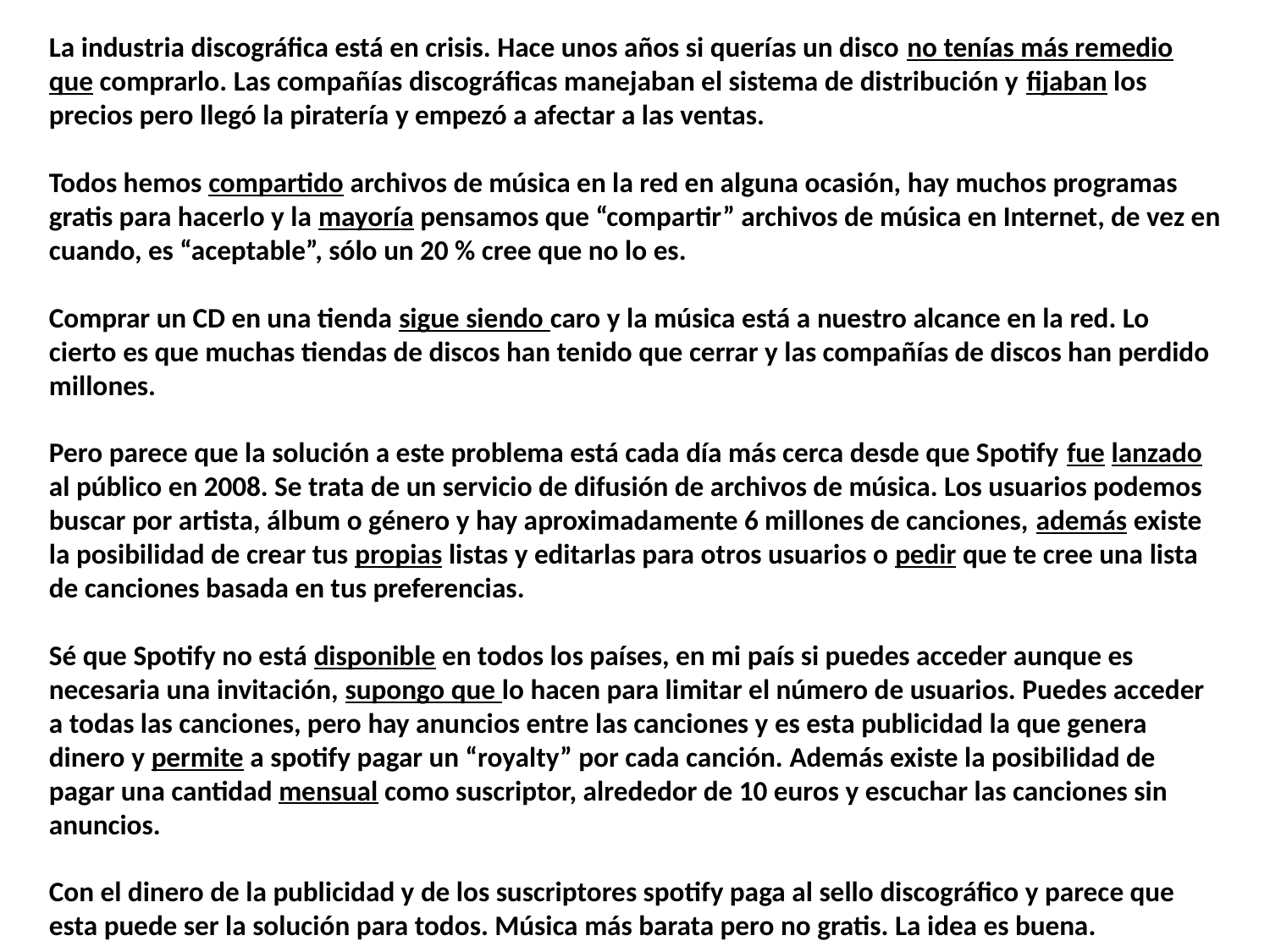

La industria discográfica está en crisis. Hace unos años si querías un disco no tenías más remedio que comprarlo. Las compañías discográficas manejaban el sistema de distribución y fijaban los precios pero llegó la piratería y empezó a afectar a las ventas.
Todos hemos compartido archivos de música en la red en alguna ocasión, hay muchos programas gratis para hacerlo y la mayoría pensamos que “compartir” archivos de música en Internet, de vez en cuando, es “aceptable”, sólo un 20 % cree que no lo es.
Comprar un CD en una tienda sigue siendo caro y la música está a nuestro alcance en la red. Lo cierto es que muchas tiendas de discos han tenido que cerrar y las compañías de discos han perdido millones.
Pero parece que la solución a este problema está cada día más cerca desde que Spotify fue lanzado al público en 2008. Se trata de un servicio de difusión de archivos de música. Los usuarios podemos buscar por artista, álbum o género y hay aproximadamente 6 millones de canciones, además existe la posibilidad de crear tus propias listas y editarlas para otros usuarios o pedir que te cree una lista de canciones basada en tus preferencias.
Sé que Spotify no está disponible en todos los países, en mi país si puedes acceder aunque es necesaria una invitación, supongo que lo hacen para limitar el número de usuarios. Puedes acceder a todas las canciones, pero hay anuncios entre las canciones y es esta publicidad la que genera dinero y permite a spotify pagar un “royalty” por cada canción. Además existe la posibilidad de pagar una cantidad mensual como suscriptor, alrededor de 10 euros y escuchar las canciones sin anuncios.
Con el dinero de la publicidad y de los suscriptores spotify paga al sello discográfico y parece que esta puede ser la solución para todos. Música más barata pero no gratis. La idea es buena.